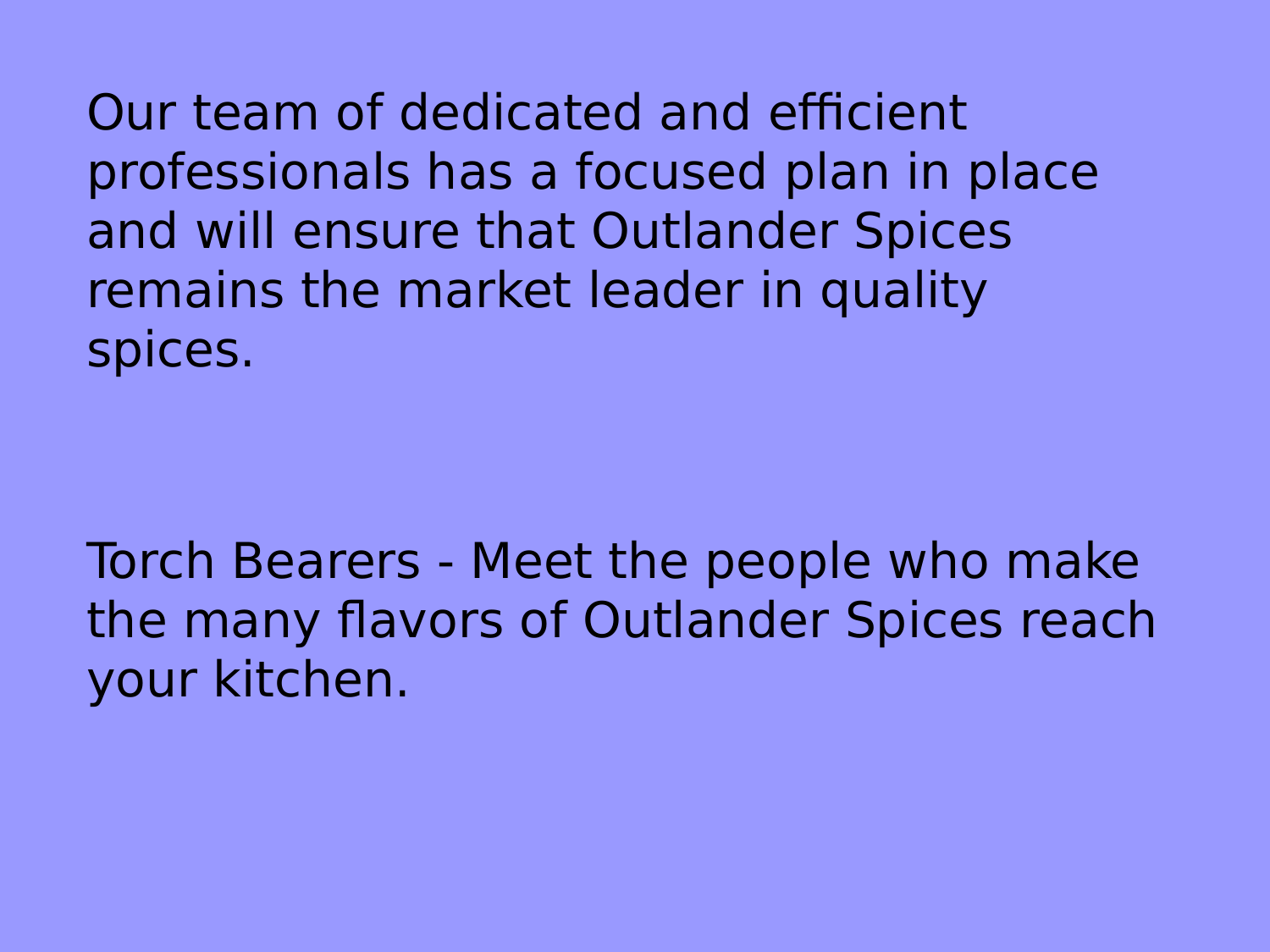

Our team of dedicated and efficient professionals has a focused plan in place and will ensure that Outlander Spices remains the market leader in quality spices.

Torch Bearers - Meet the people who make the many flavors of Outlander Spices reach your kitchen.